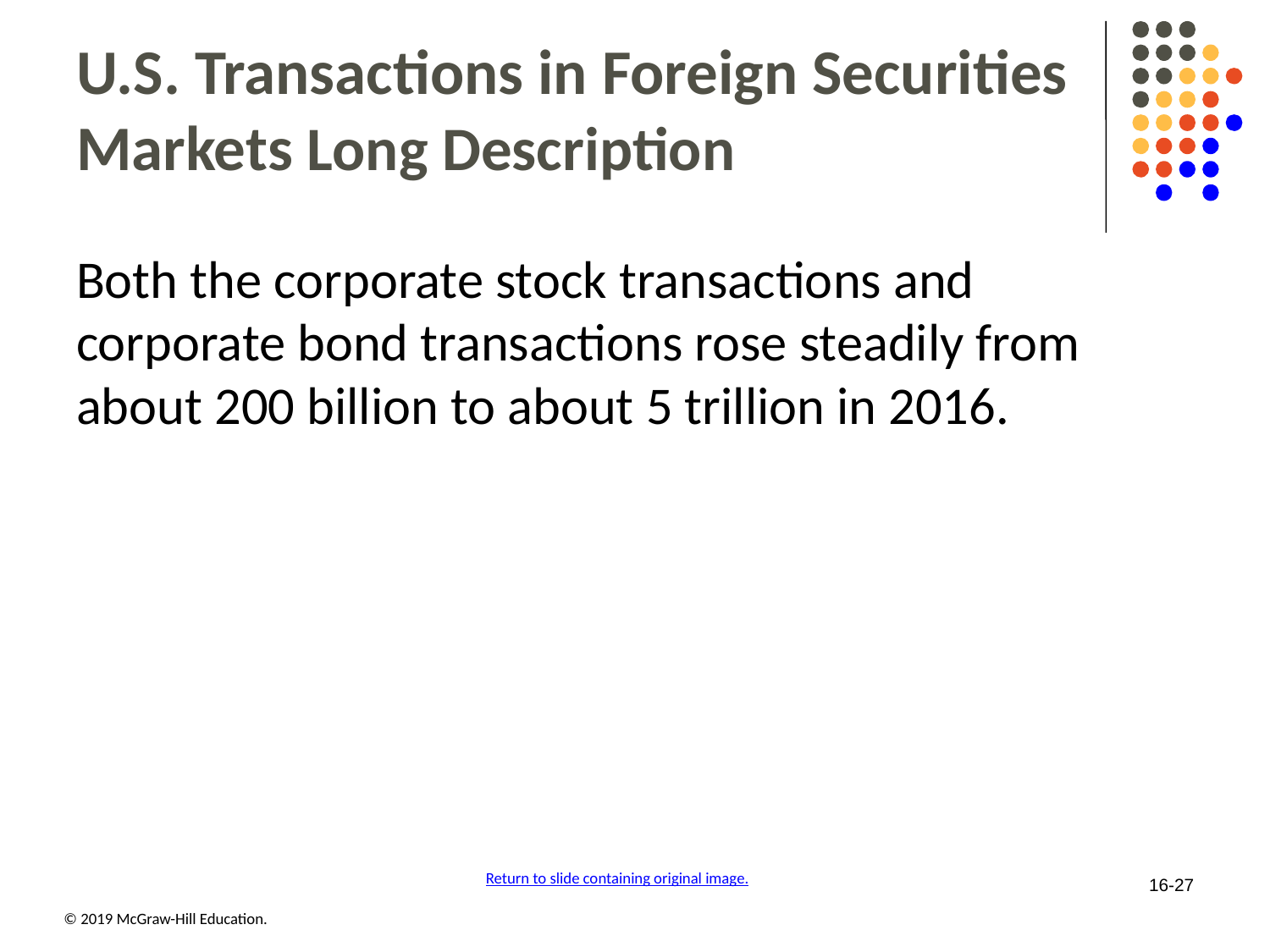

# U.S. Transactions in Foreign Securities Markets Long Description
Both the corporate stock transactions and corporate bond transactions rose steadily from about 200 billion to about 5 trillion in 2016.
Return to slide containing original image.
16-27